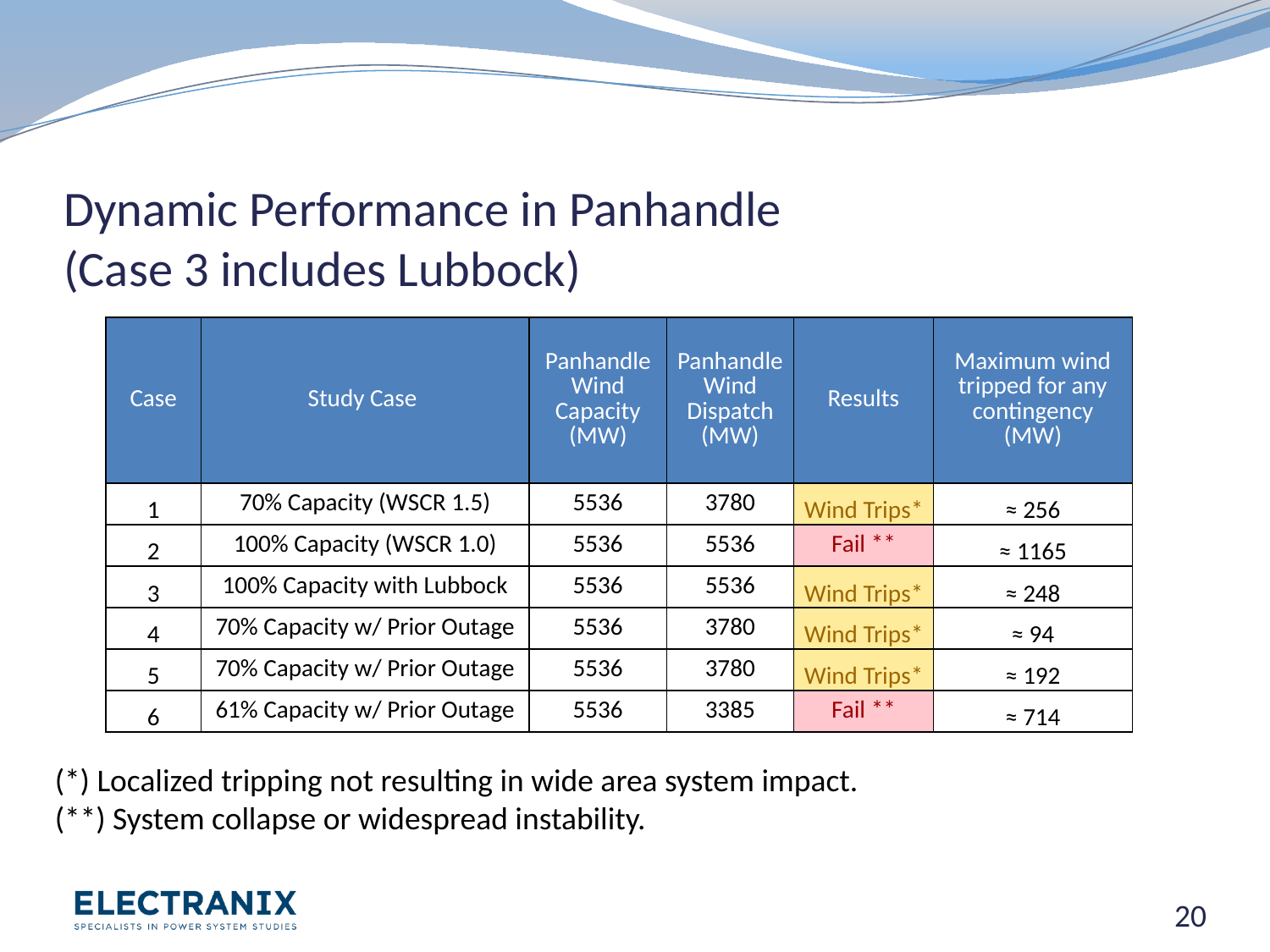

# Dynamic Performance in Panhandle (Case 3 includes Lubbock)
| Case | Study Case | Panhandle Wind Capacity (MW) | Panhandle Wind Dispatch (MW) | Results | Maximum wind tripped for any contingency (MW) |
| --- | --- | --- | --- | --- | --- |
| 1 | 70% Capacity (WSCR 1.5) | 5536 | 3780 | Wind Trips\* | ≈ 256 |
| 2 | 100% Capacity (WSCR 1.0) | 5536 | 5536 | Fail \*\* | ≈ 1165 |
| 3 | 100% Capacity with Lubbock | 5536 | 5536 | Wind Trips\* | ≈ 248 |
| 4 | 70% Capacity w/ Prior Outage | 5536 | 3780 | Wind Trips\* | ≈ 94 |
| 5 | 70% Capacity w/ Prior Outage | 5536 | 3780 | Wind Trips\* | ≈ 192 |
| 6 | 61% Capacity w/ Prior Outage | 5536 | 3385 | Fail \*\* | ≈ 714 |
(*) Localized tripping not resulting in wide area system impact.
(**) System collapse or widespread instability.
20